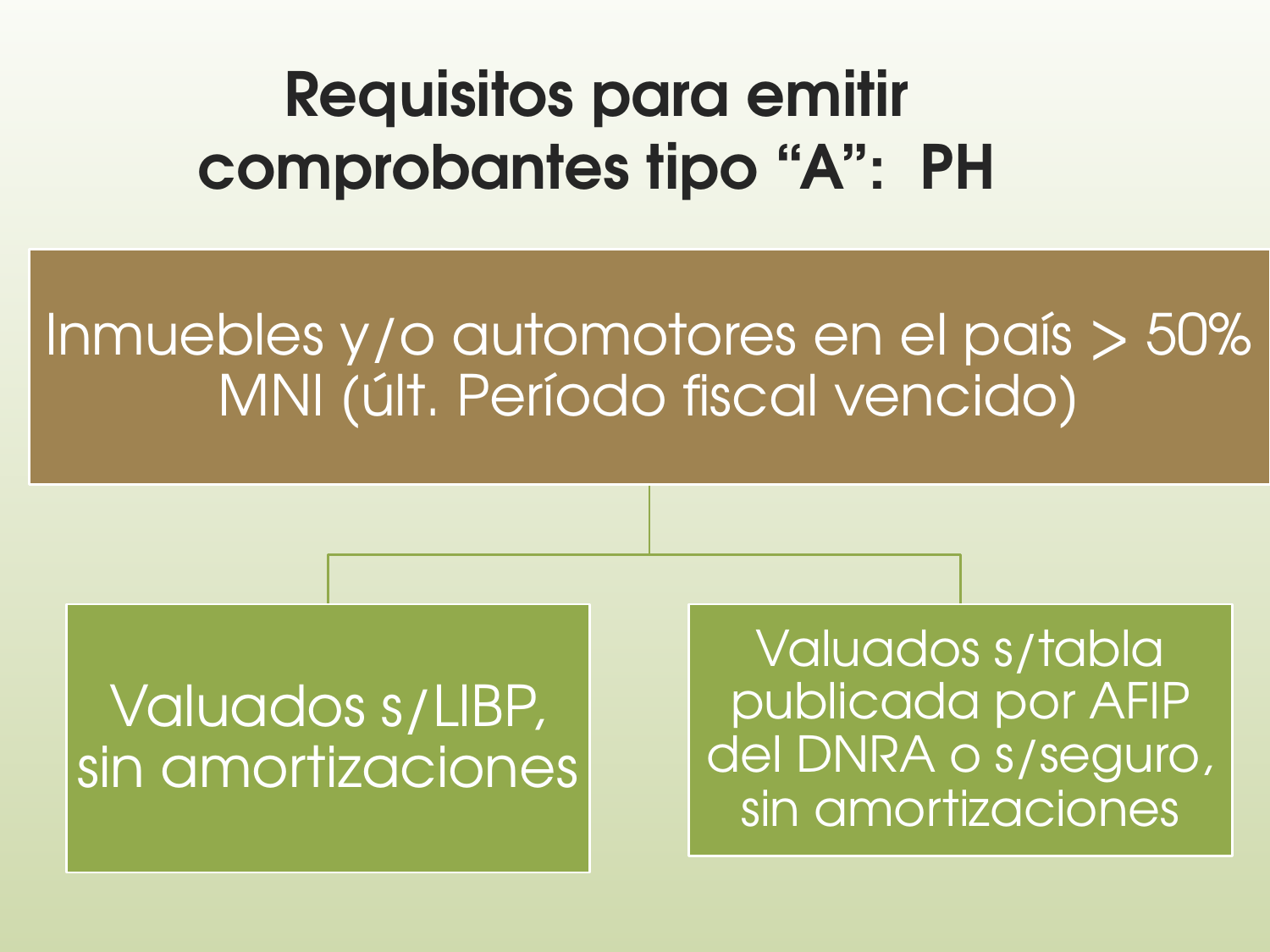

# Requisitos para emitir comprobantes tipo “A”:  PH
Inmuebles y/o automotores en el país > 50% MNI (últ. Período fiscal vencido)
Valuados s/LIBP, sin amortizaciones
Valuados s/tabla publicada por AFIP del DNRA o s/seguro, sin amortizaciones